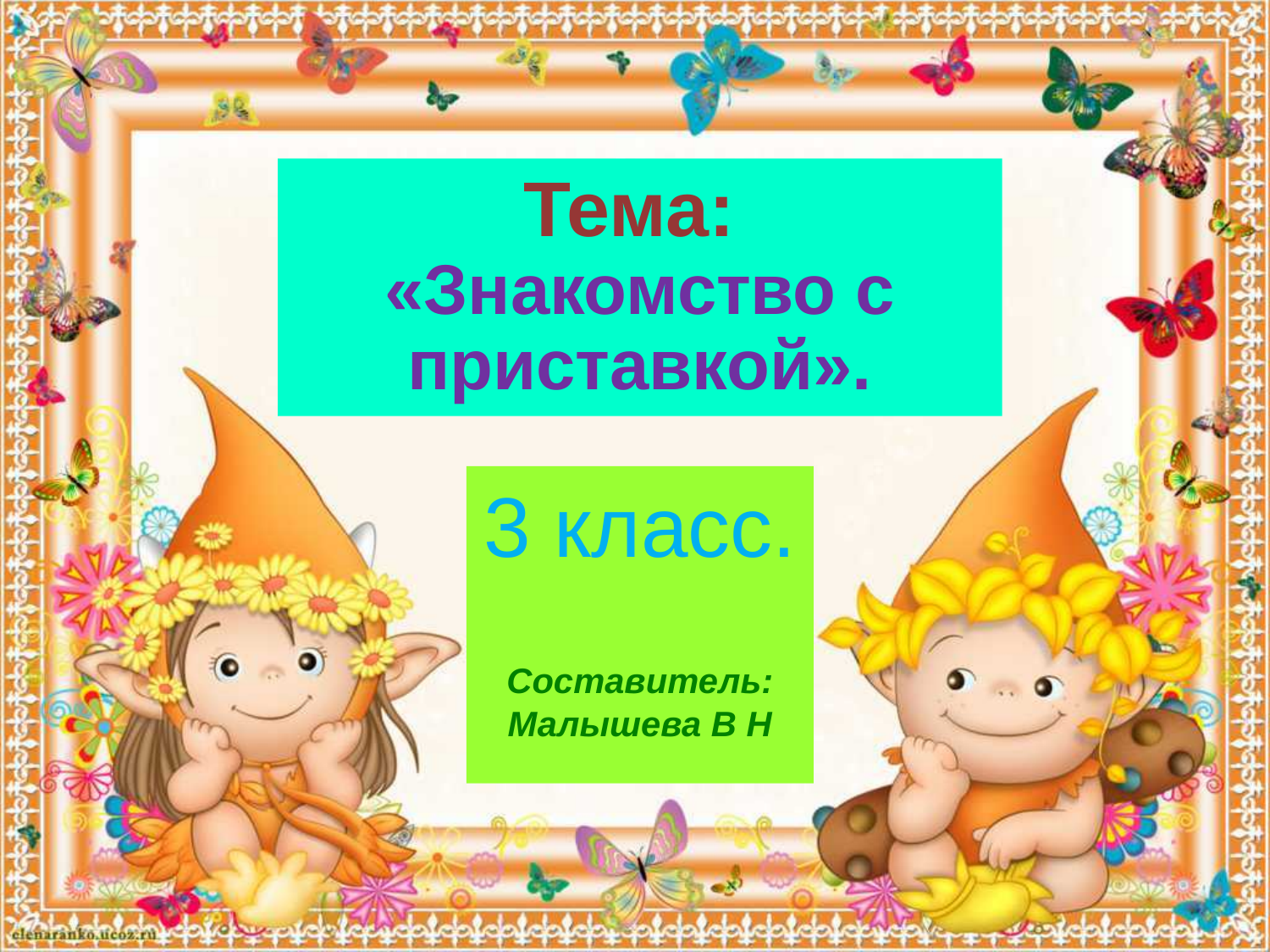

# Тема: «Знакомство с приставкой».
3 класс.

Составитель:
Малышева В Н